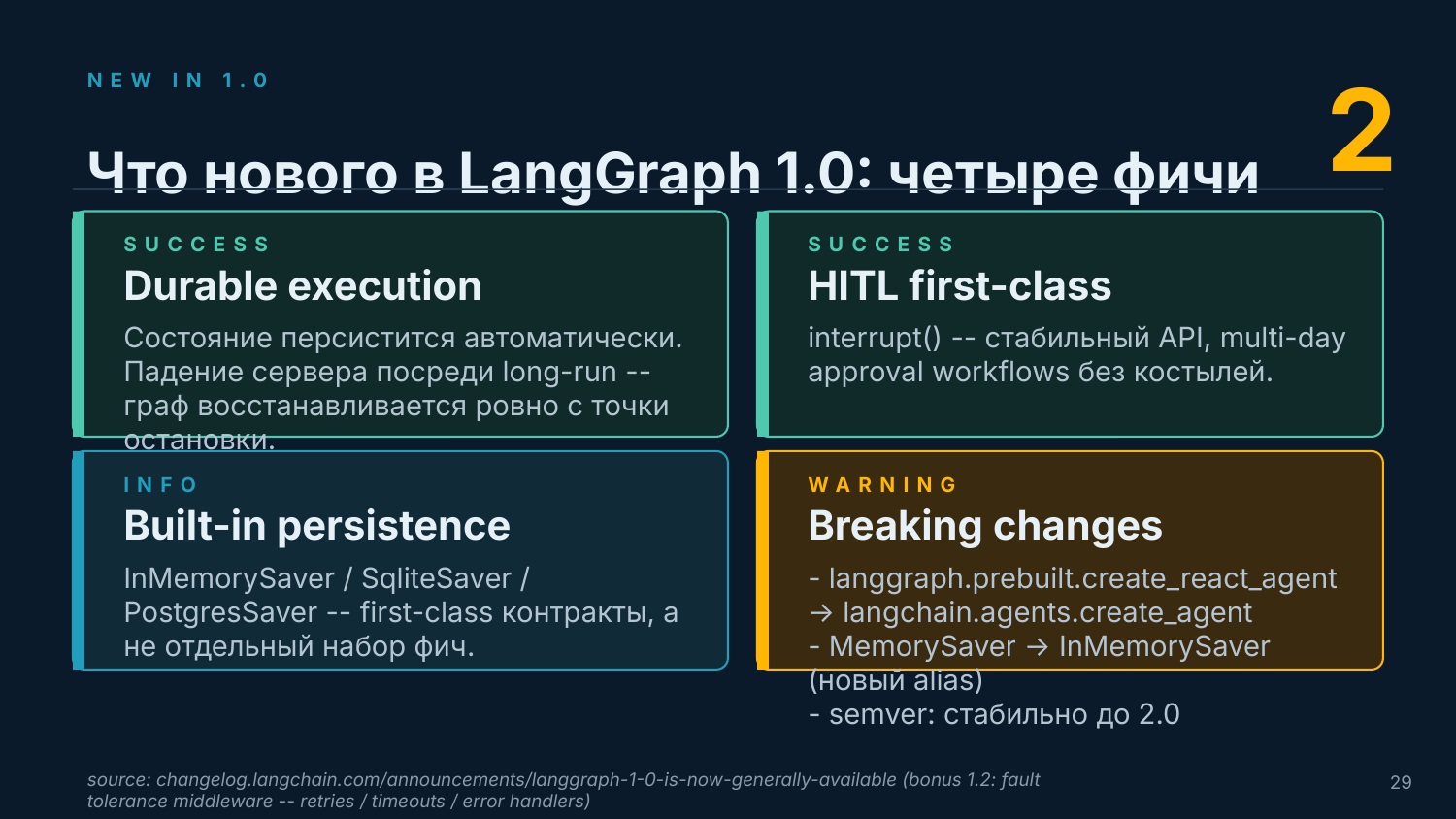

2
NEW IN 1.0
Что нового в LangGraph 1.0: четыре фичи

SUCCESS
SUCCESS
Durable execution
HITL first-class
Состояние персистится автоматически. Падение сервера посреди long-run -- граф восстанавливается ровно с точки остановки.
interrupt() -- стабильный API, multi-day approval workflows без костылей.

INFO
WARNING
Built-in persistence
Breaking changes
InMemorySaver / SqliteSaver / PostgresSaver -- first-class контракты, а не отдельный набор фич.
- langgraph.prebuilt.create_react_agent -> langchain.agents.create_agent
- MemorySaver -> InMemorySaver (новый alias)
- semver: стабильно до 2.0
29
source: changelog.langchain.com/announcements/langgraph-1-0-is-now-generally-available (bonus 1.2: fault tolerance middleware -- retries / timeouts / error handlers)